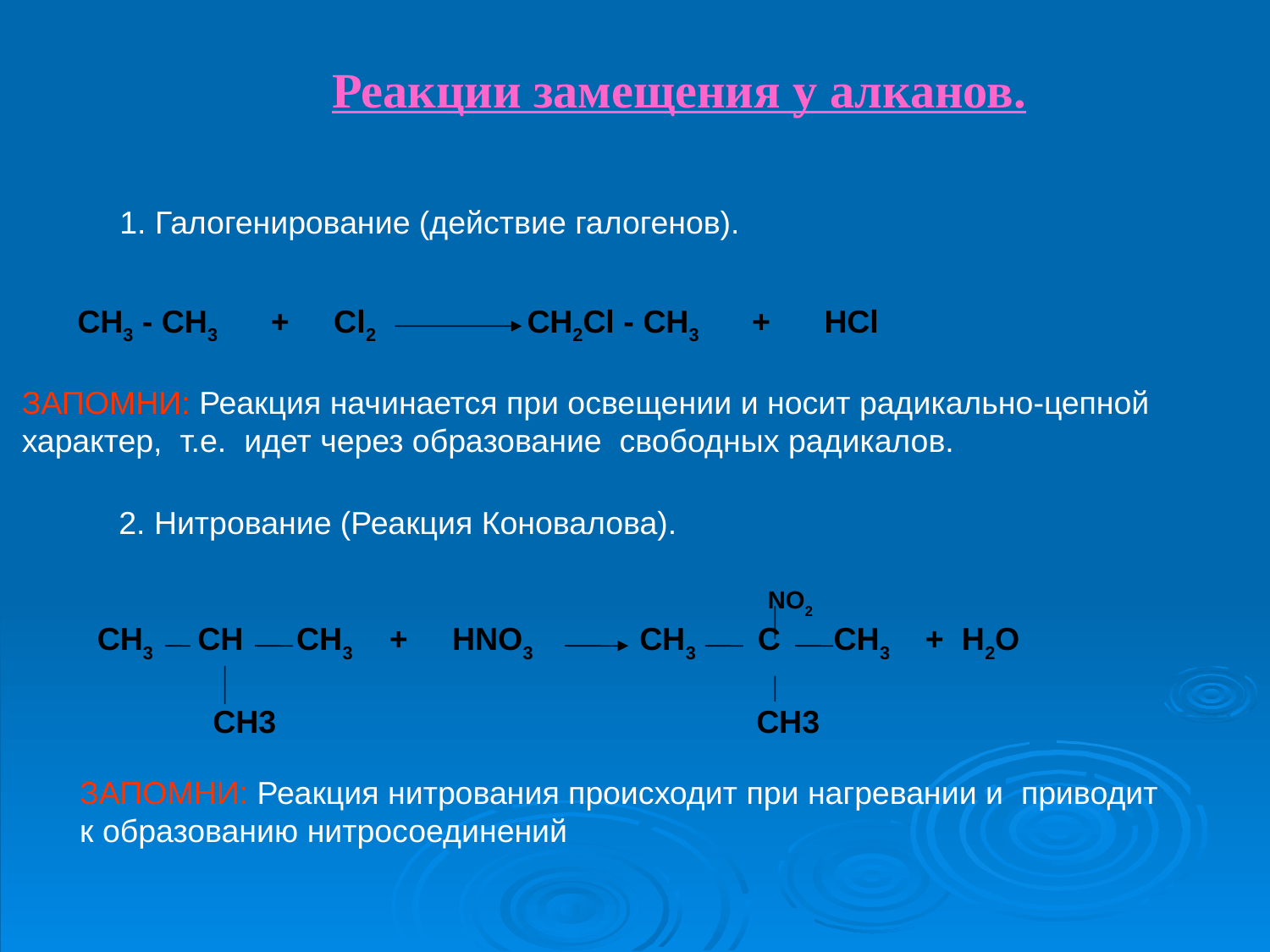

Реакции замещения у алканов.
1. Галогенирование (действие галогенов).
СН3 - СН3      +     Сl2                 CH2Cl - CH3      +      HCl

ЗАПОМНИ: Реакция начинается при освещении и носит радикально-цепной
характер,  т.е.  идет через образование  свободных радикалов.

2. Нитрование (Реакция Коновалова).
                                                                                 NO2

CH3     CH      CH3     +     HNO3            CH3       C      CH3    +  H2O

             CH3                                                      CH3

ЗАПОМНИ: Реакция нитрования происходит при нагревании и  приводит
к образованию нитросоединений